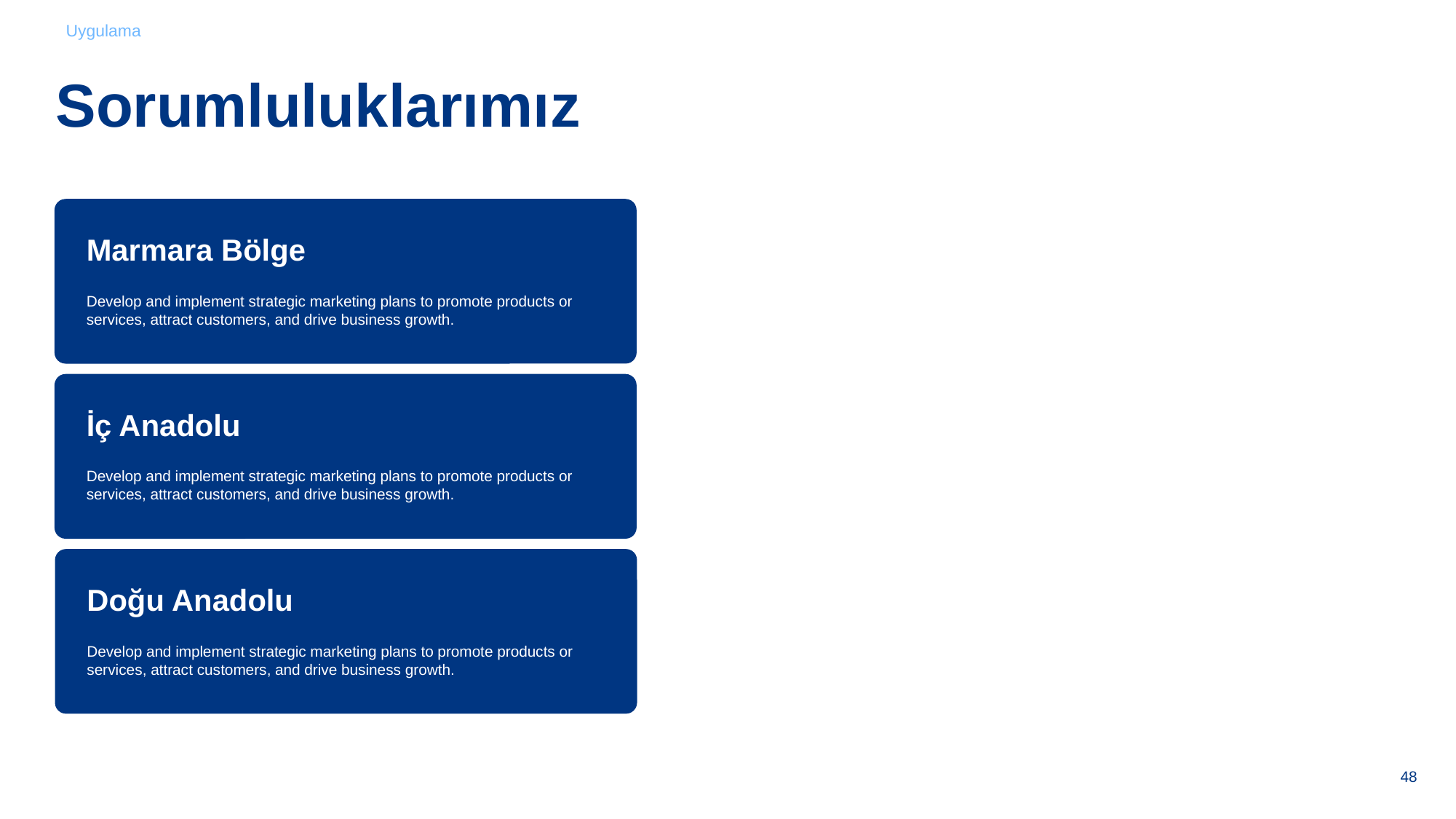

Uygulama
Sorumluluklarımız
Marmara Bölge

Develop and implement strategic marketing plans to promote products or services, attract customers, and drive business growth.
İç Anadolu

Develop and implement strategic marketing plans to promote products or services, attract customers, and drive business growth.
Doğu Anadolu

Develop and implement strategic marketing plans to promote products or services, attract customers, and drive business growth.
48